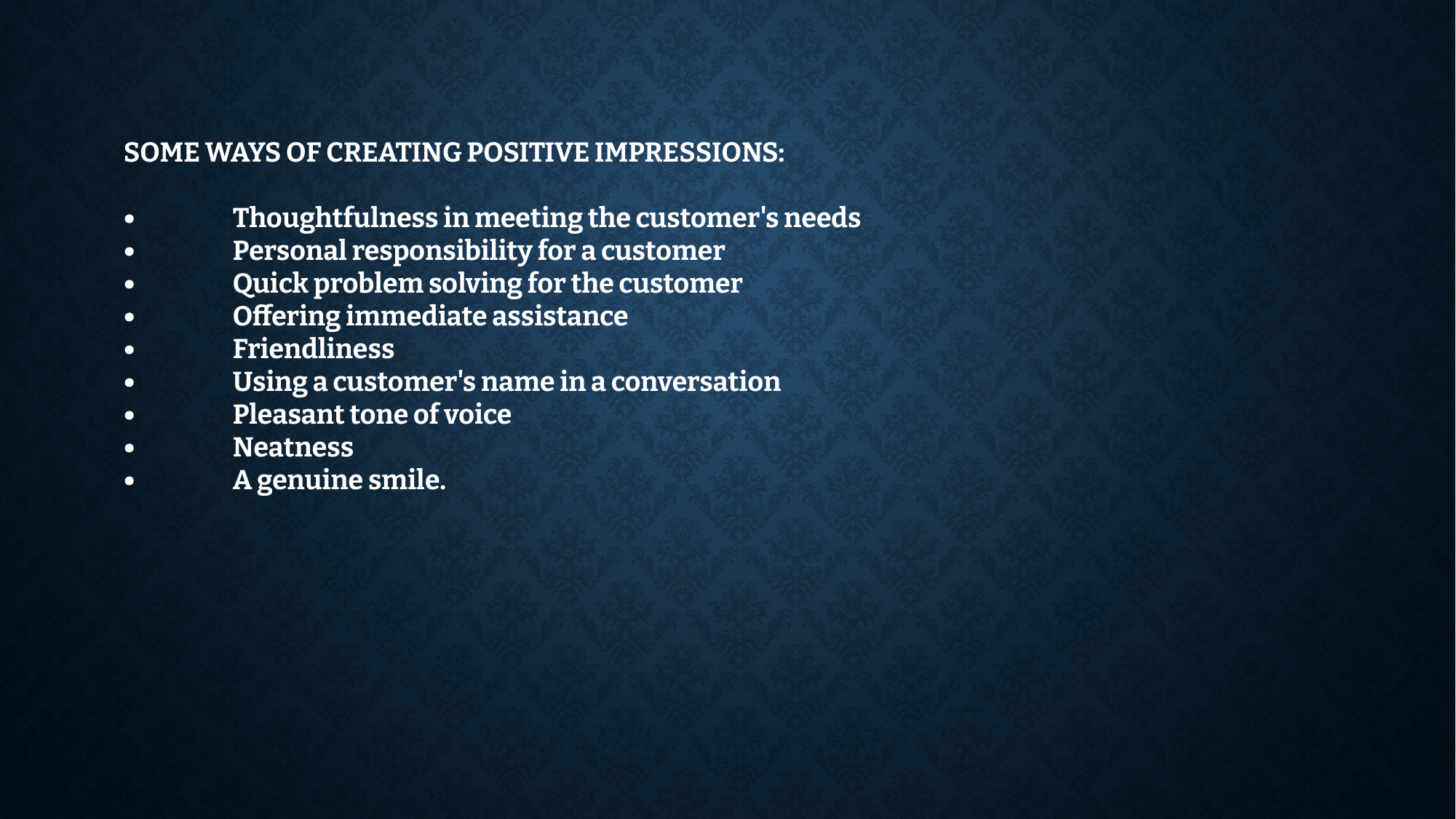

SOME WAYS OF CREATING POSITIVE IMPRESSIONS:

•	Thoughtfulness in meeting the customer's needs
•	Personal responsibility for a customer
•	Quick problem solving for the customer
•	Offering immediate assistance
•	Friendliness
•	Using a customer's name in a conversation
•	Pleasant tone of voice
•	Neatness
•	A genuine smile.